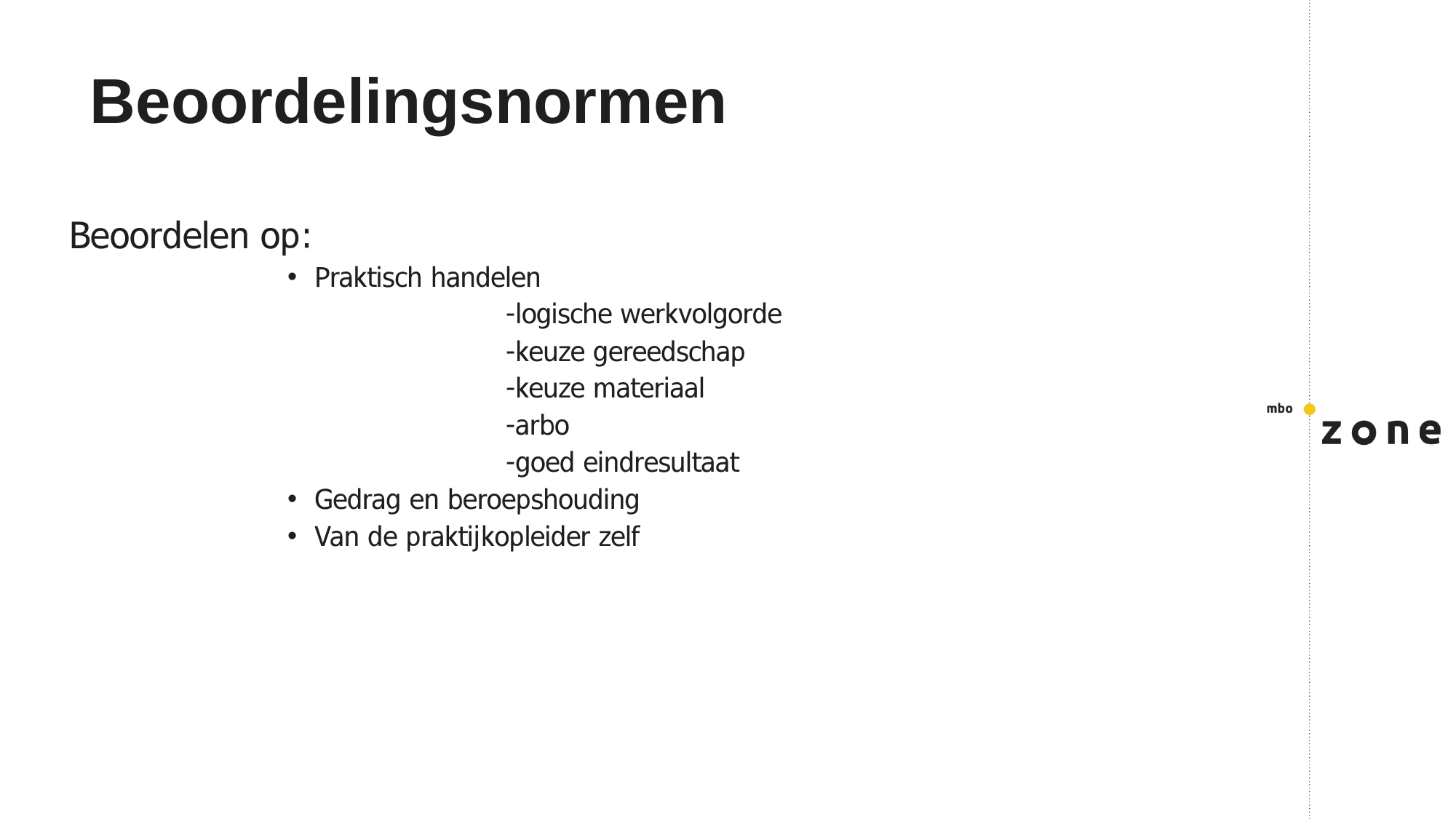

# Beoordelingsnormen

Beoordelen op:
Praktisch handelen
		-logische werkvolgorde
		-keuze gereedschap
		-keuze materiaal
		-arbo
		-goed eindresultaat
Gedrag en beroepshouding
Van de praktijkopleider zelf